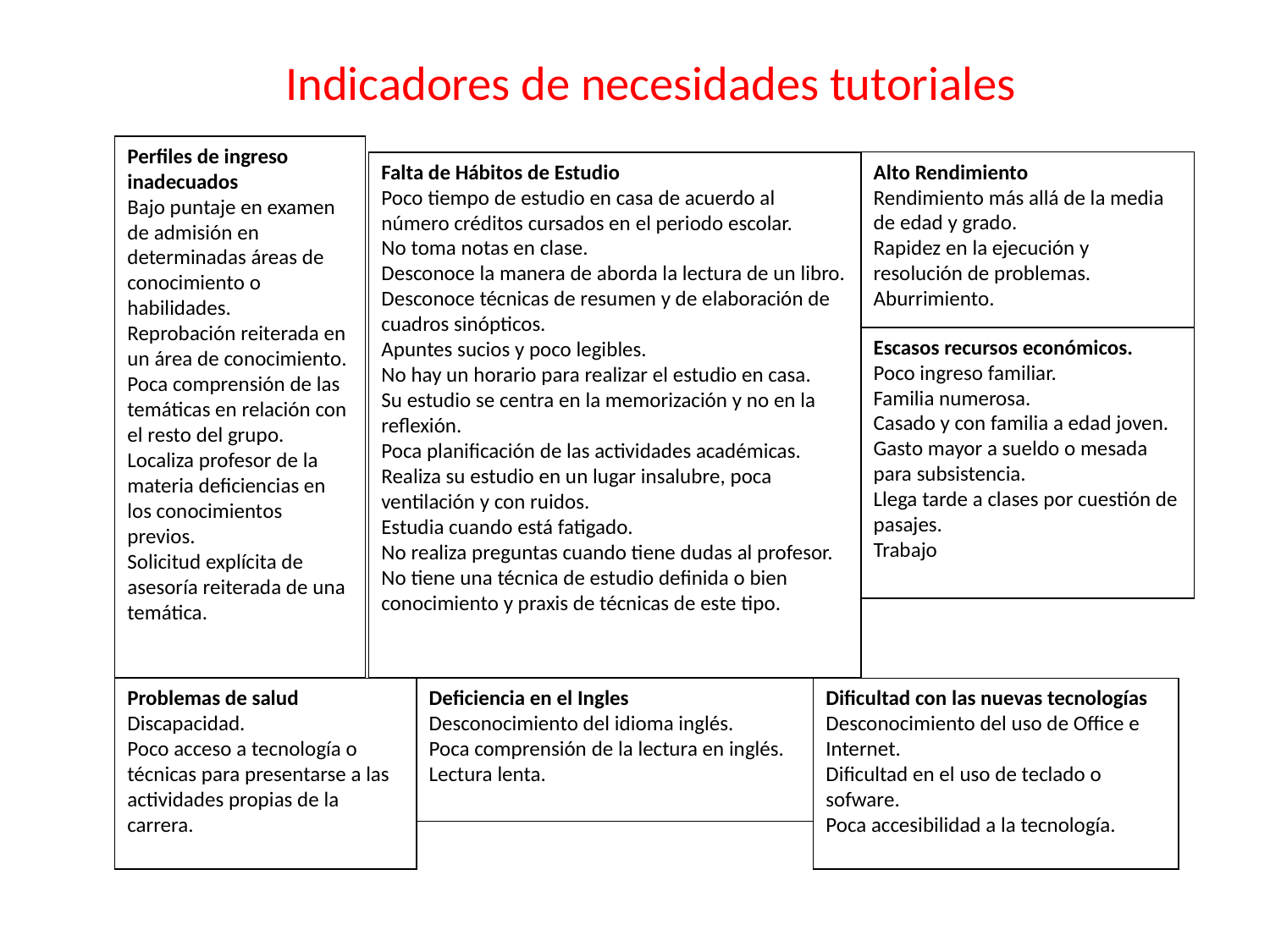

# Indicadores de necesidades tutoriales

Perfiles de ingreso inadecuados
Bajo puntaje en examen de admisión en determinadas áreas de conocimiento o habilidades.
Reprobación reiterada en un área de conocimiento.
Poca comprensión de las temáticas en relación con el resto del grupo.
Localiza profesor de la materia deficiencias en los conocimientos previos.
Solicitud explícita de asesoría reiterada de una temática.
Falta de Hábitos de Estudio
Poco tiempo de estudio en casa de acuerdo al número créditos cursados en el periodo escolar.
No toma notas en clase.
Desconoce la manera de aborda la lectura de un libro.
Desconoce técnicas de resumen y de elaboración de cuadros sinópticos.
Apuntes sucios y poco legibles.
No hay un horario para realizar el estudio en casa.
Su estudio se centra en la memorización y no en la reflexión.
Poca planificación de las actividades académicas.
Realiza su estudio en un lugar insalubre, poca ventilación y con ruidos.
Estudia cuando está fatigado.
No realiza preguntas cuando tiene dudas al profesor.
No tiene una técnica de estudio definida o bien conocimiento y praxis de técnicas de este tipo.
Alto Rendimiento
Rendimiento más allá de la media de edad y grado.
Rapidez en la ejecución y resolución de problemas.
Aburrimiento.
Escasos recursos económicos.
Poco ingreso familiar.
Familia numerosa.
Casado y con familia a edad joven.
Gasto mayor a sueldo o mesada para subsistencia.
Llega tarde a clases por cuestión de pasajes.
Trabajo
Problemas de salud
Discapacidad.
Poco acceso a tecnología o técnicas para presentarse a las actividades propias de la carrera.

Deficiencia en el Ingles
Desconocimiento del idioma inglés.
Poca comprensión de la lectura en inglés.
Lectura lenta.
Dificultad con las nuevas tecnologías
Desconocimiento del uso de Office e Internet.
Dificultad en el uso de teclado o sofware.
Poca accesibilidad a la tecnología.